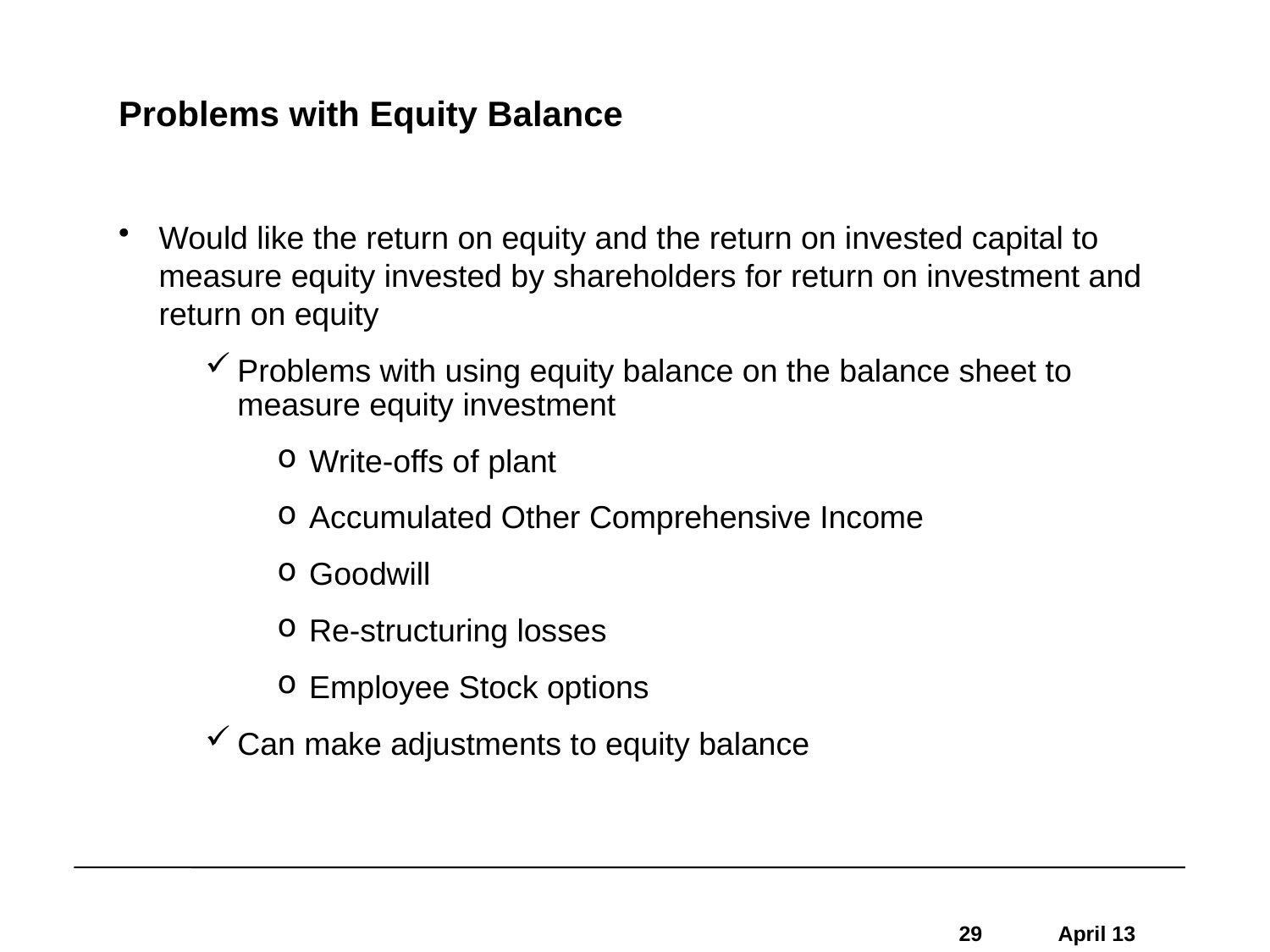

# Problems with Equity Balance
Would like the return on equity and the return on invested capital to measure equity invested by shareholders for return on investment and return on equity
Problems with using equity balance on the balance sheet to measure equity investment
Write-offs of plant
Accumulated Other Comprehensive Income
Goodwill
Re-structuring losses
Employee Stock options
Can make adjustments to equity balance